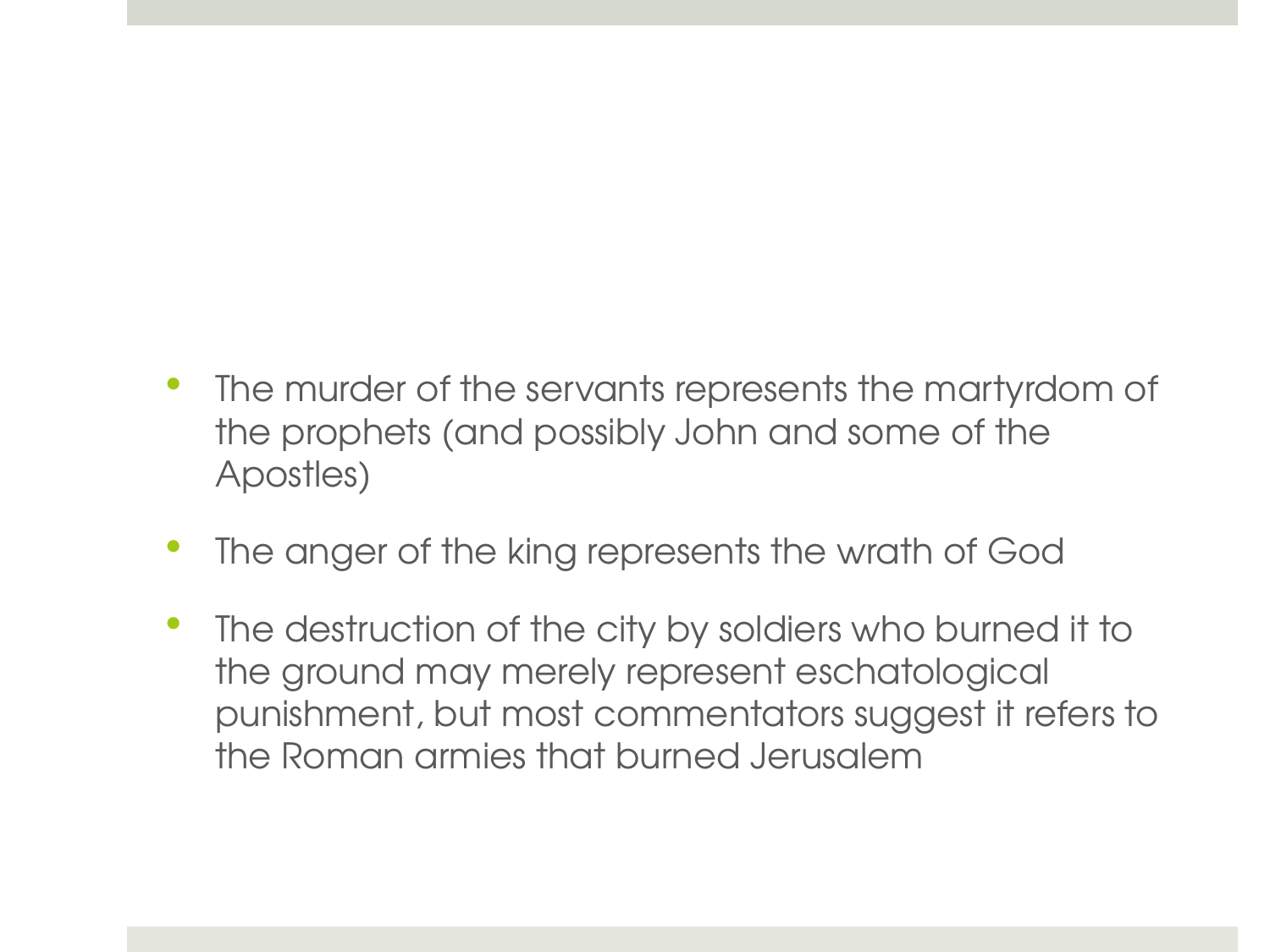

#
The murder of the servants represents the martyrdom of the prophets (and possibly John and some of the Apostles)
The anger of the king represents the wrath of God
The destruction of the city by soldiers who burned it to the ground may merely represent eschatological punishment, but most commentators suggest it refers to the Roman armies that burned Jerusalem